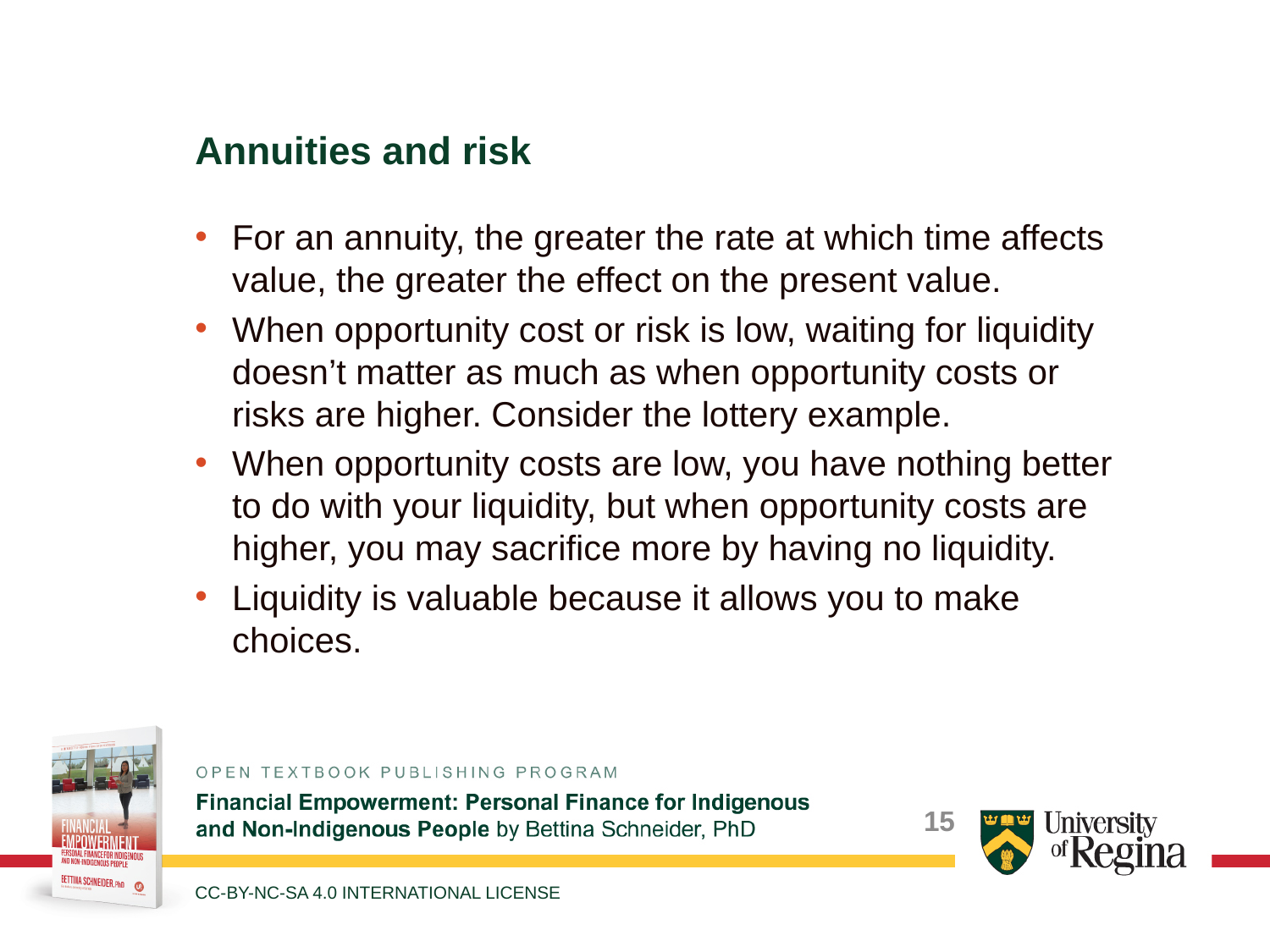

Annuities and risk
For an annuity, the greater the rate at which time affects value, the greater the effect on the present value.
When opportunity cost or risk is low, waiting for liquidity doesn’t matter as much as when opportunity costs or risks are higher. Consider the lottery example.
When opportunity costs are low, you have nothing better to do with your liquidity, but when opportunity costs are higher, you may sacrifice more by having no liquidity.
Liquidity is valuable because it allows you to make choices.
CC-BY-NC-SA 4.0 INTERNATIONAL LICENSE